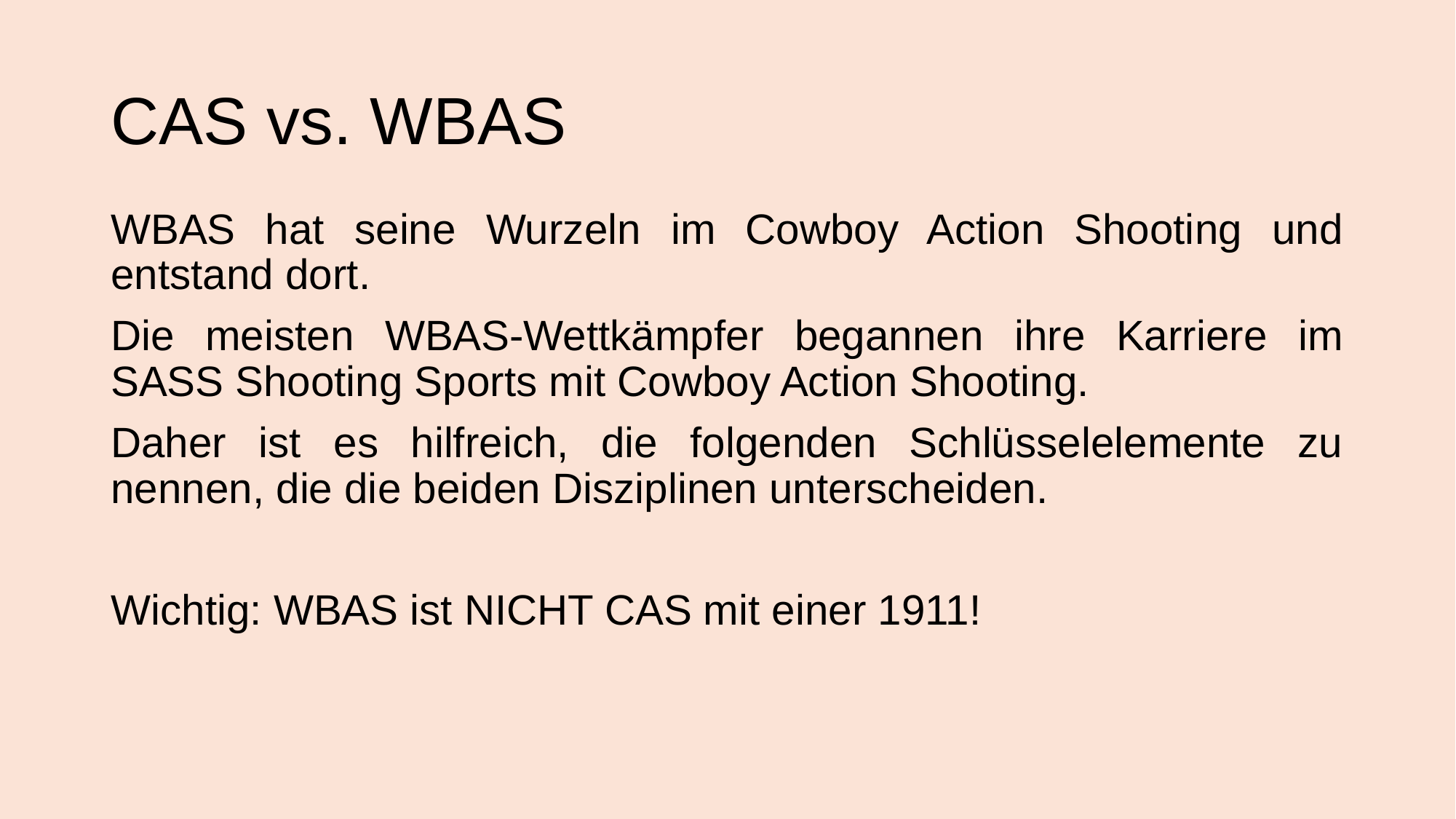

# CAS vs. WBAS
WBAS hat seine Wurzeln im Cowboy Action Shooting und entstand dort.
Die meisten WBAS-Wettkämpfer begannen ihre Karriere im SASS Shooting Sports mit Cowboy Action Shooting.
Daher ist es hilfreich, die folgenden Schlüsselelemente zu nennen, die die beiden Disziplinen unterscheiden.

Wichtig: WBAS ist NICHT CAS mit einer 1911!